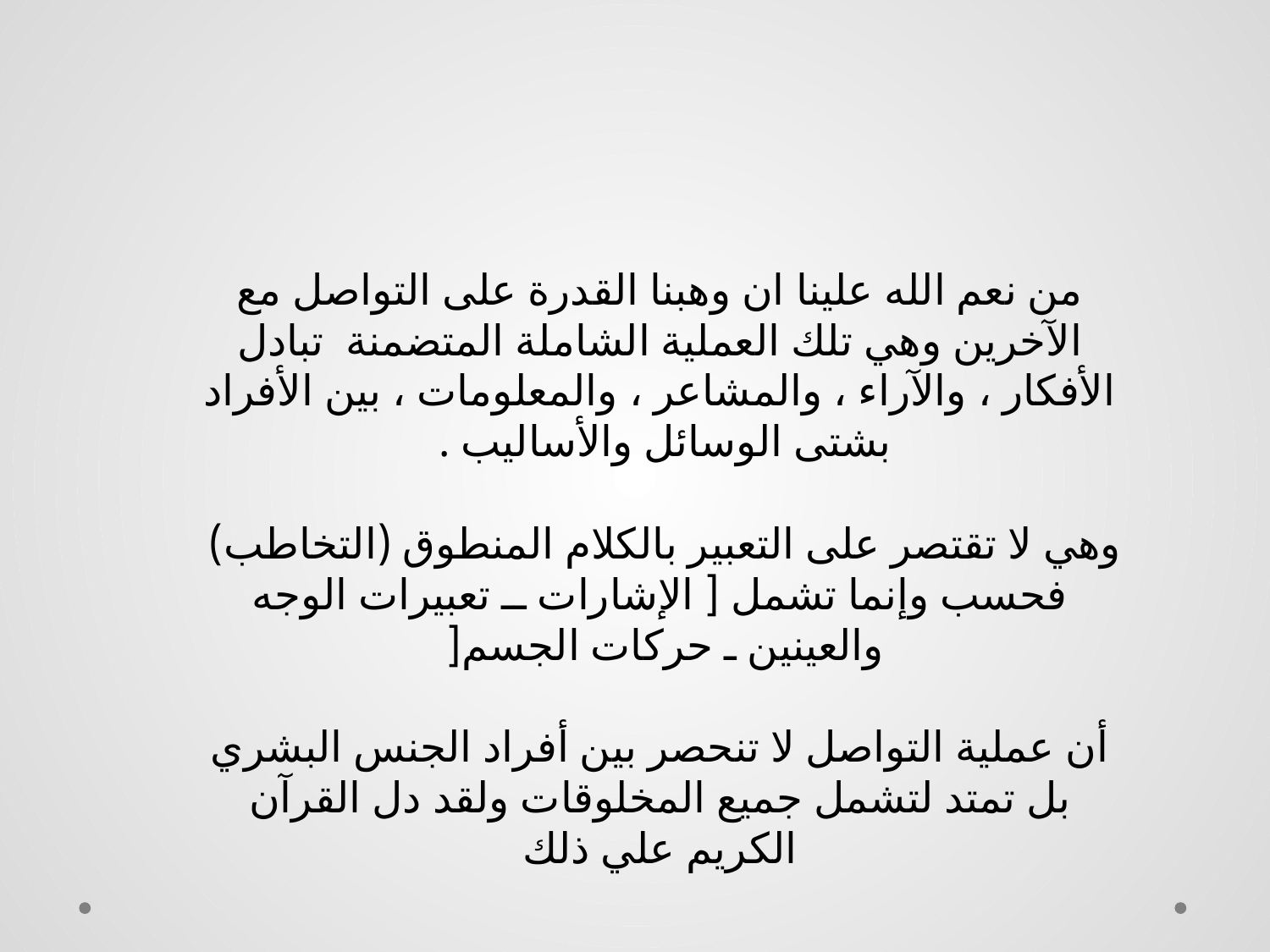

#
من نعم الله علينا ان وهبنا القدرة على التواصل مع الآخرين وهي تلك العملية الشاملة المتضمنة  تبادل الأفكار ، والآراء ، والمشاعر ، والمعلومات ، بين الأفراد بشتى الوسائل والأساليب .

وهي لا تقتصر على التعبير بالكلام المنطوق (التخاطب)  فحسب وإنما تشمل [ الإشارات ــ تعبيرات الوجه والعينين ـ حركات الجسم[

أن عملية التواصل لا تنحصر بين أفراد الجنس البشري بل تمتد لتشمل جميع المخلوقات ولقد دل القرآن الكريم علي ذلك